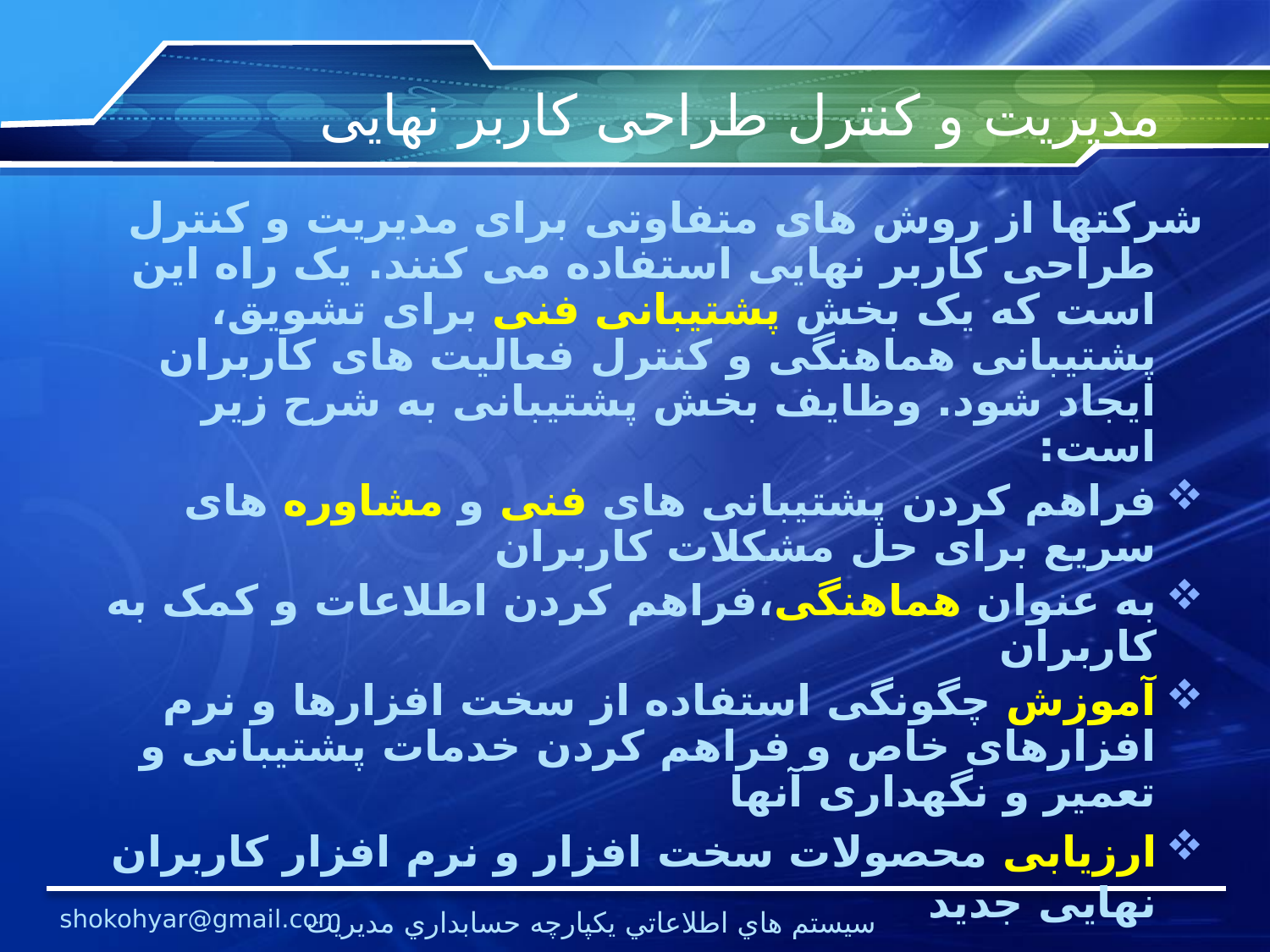

# مدیریت و کنترل طراحی کاربر نهایی
شرکتها از روش های متفاوتی برای مدیریت و کنترل طراحی کاربر نهایی استفاده می کنند. یک راه این است که یک بخش پشتیبانی فنی برای تشویق، پشتیبانی هماهنگی و کنترل فعالیت های کاربران ایجاد شود. وظایف بخش پشتیبانی به شرح زیر است:
فراهم کردن پشتیبانی های فنی و مشاوره های سریع برای حل مشکلات کاربران
به عنوان هماهنگی،فراهم کردن اطلاعات و کمک به کاربران
آموزش چگونگی استفاده از سخت افزارها و نرم افزارهای خاص و فراهم کردن خدمات پشتیبانی و تعمیر و نگهداری آنها
ارزیابی محصولات سخت افزار و نرم افزار کاربران نهایی جدید